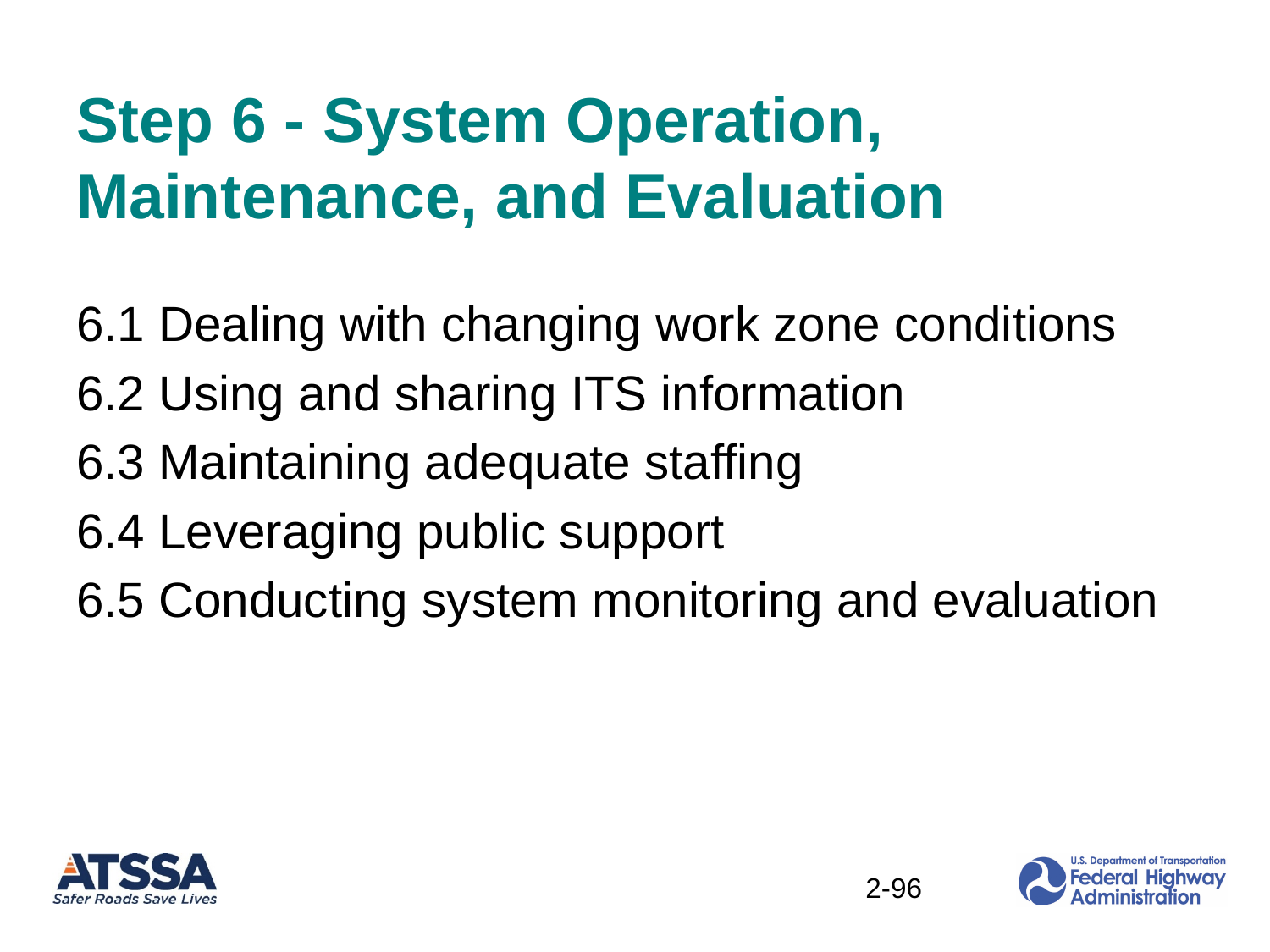

# Step 6 - System Operation, Maintenance, and Evaluation
6.1 Dealing with changing work zone conditions
6.2 Using and sharing ITS information
6.3 Maintaining adequate staffing
6.4 Leveraging public support
6.5 Conducting system monitoring and evaluation